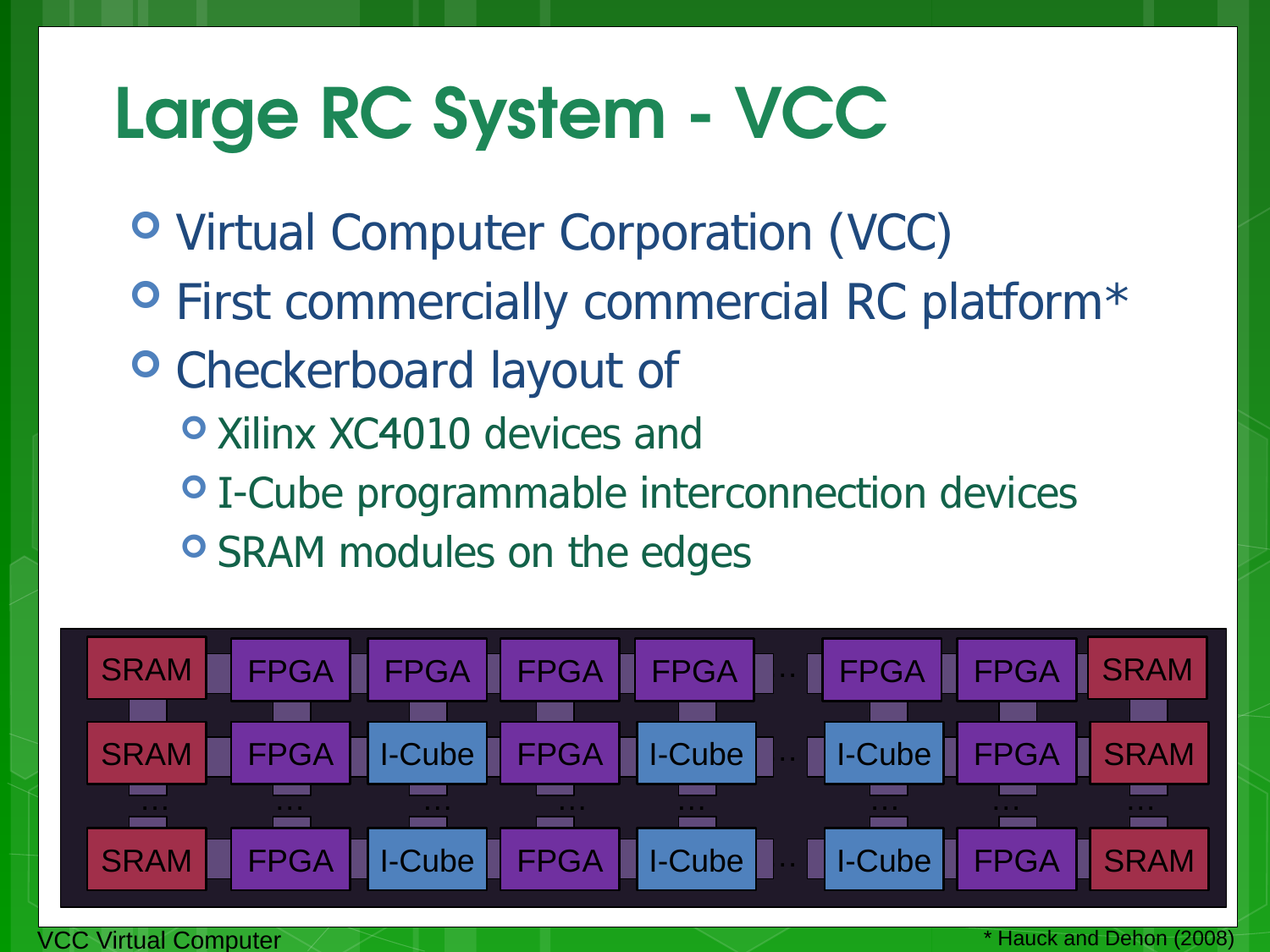

# Large RC System - VCC
Virtual Computer Corporation (VCC)
First commercially commercial RC platform*
Checkerboard layout of
Xilinx XC4010 devices and
I-Cube programmable interconnection devices
SRAM modules on the edges

SRAM
SRAM
FPGA
FPGA
FPGA
FPGA
FPGA
FPGA
…

SRAM
FPGA
I-Cube
FPGA
I-Cube
I-Cube
FPGA
SRAM
…

…
…
…
…
…
…
…
…

SRAM
FPGA
I-Cube
FPGA
I-Cube
I-Cube
FPGA
SRAM
…

VCC Virtual Computer
* Hauck and Dehon (2008)